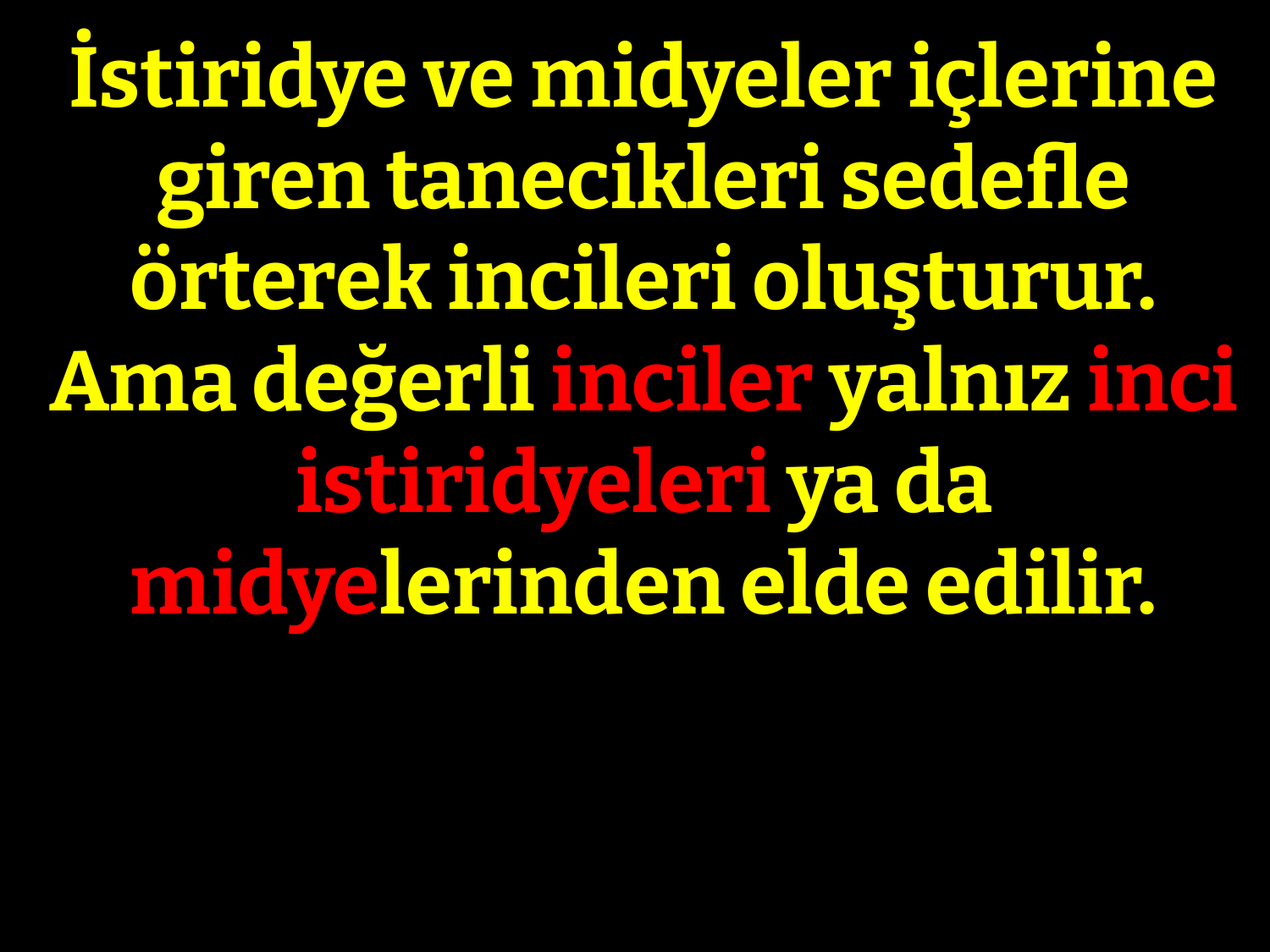

İstiridye ve midyeler içlerine giren tanecikleri sedefle örterek incileri oluşturur. Ama değerli inciler yalnız inci istiridyeleri ya da midyelerinden elde edilir.
#